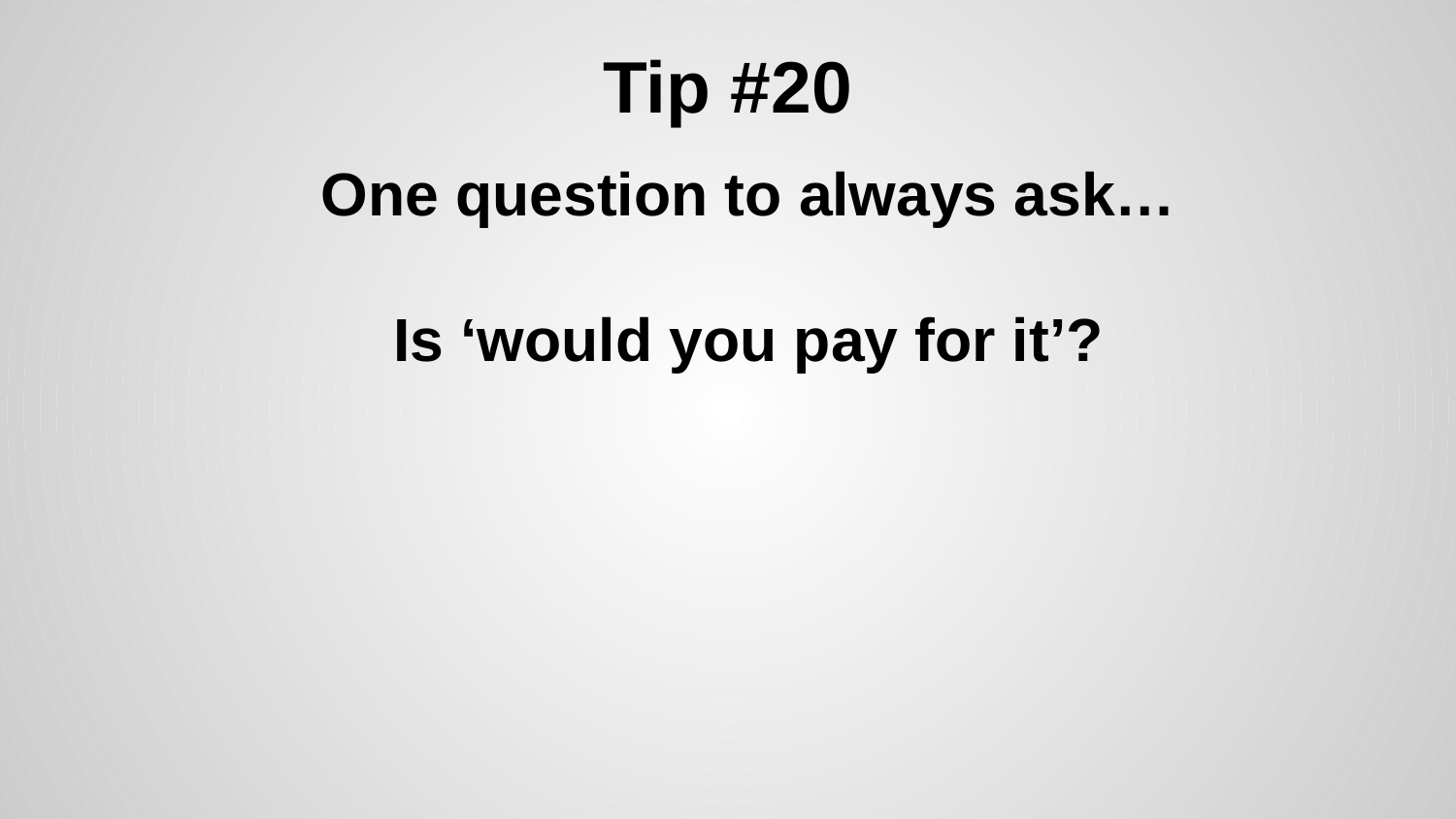

# Tip #20

One question to always ask…

Is ‘would you pay for it’?